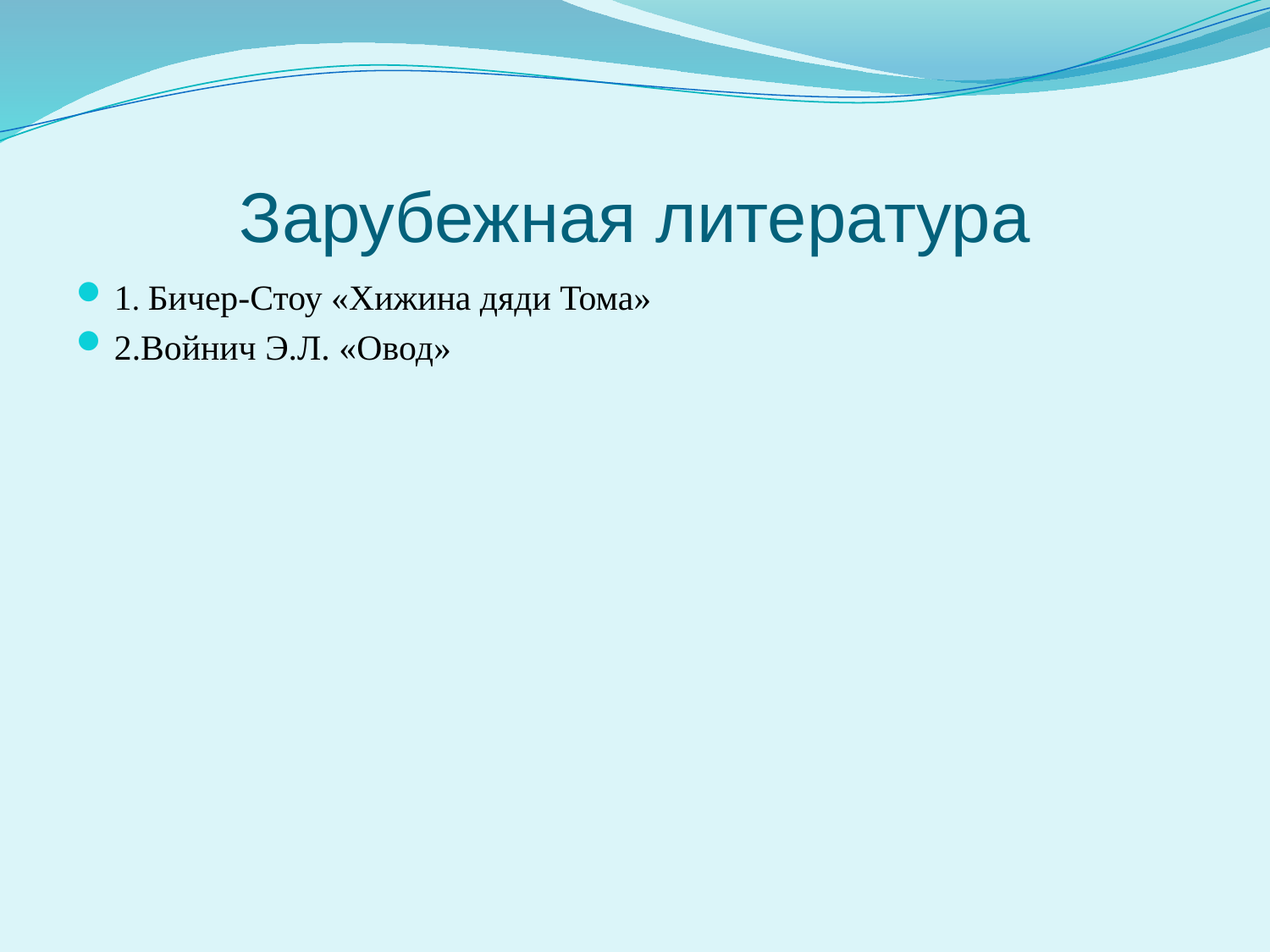

# Зарубежная литература
1. Бичер-Стоу «Хижина дяди Тома»
2.Войнич Э.Л. «Овод»